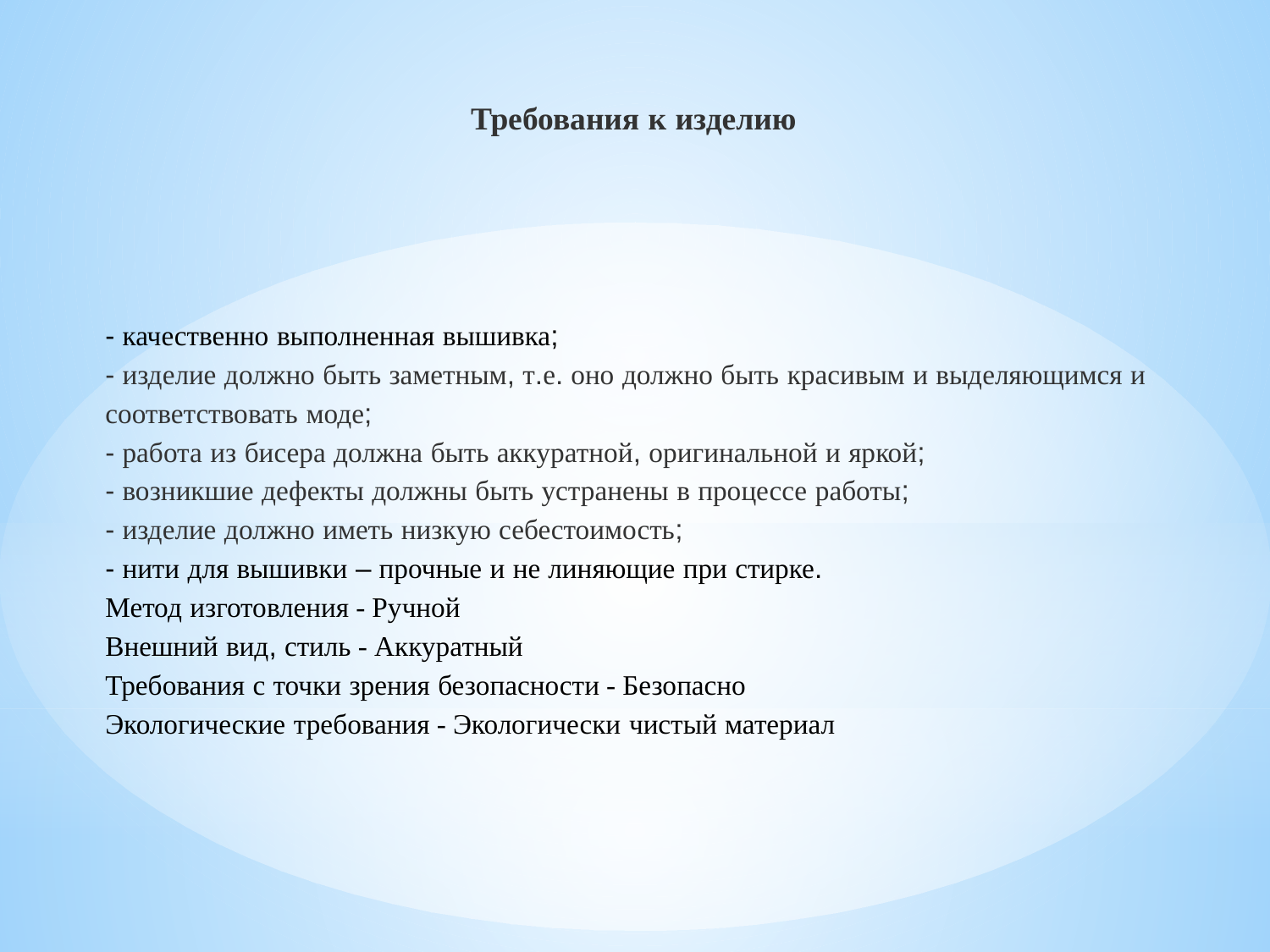

Требования к изделию

- качественно выполненная вышивка;
- изделие должно быть заметным, т.е. оно должно быть красивым и выделяющимся и соответствовать моде;
- работа из бисера должна быть аккуратной, оригинальной и яркой;
- возникшие дефекты должны быть устранены в процессе работы;
- изделие должно иметь низкую себестоимость;
- нити для вышивки – прочные и не линяющие при стирке.
Метод изготовления - Ручной
Внешний вид, стиль - Аккуратный
Требования с точки зрения безопасности - Безопасно
Экологические требования - Экологически чистый материал